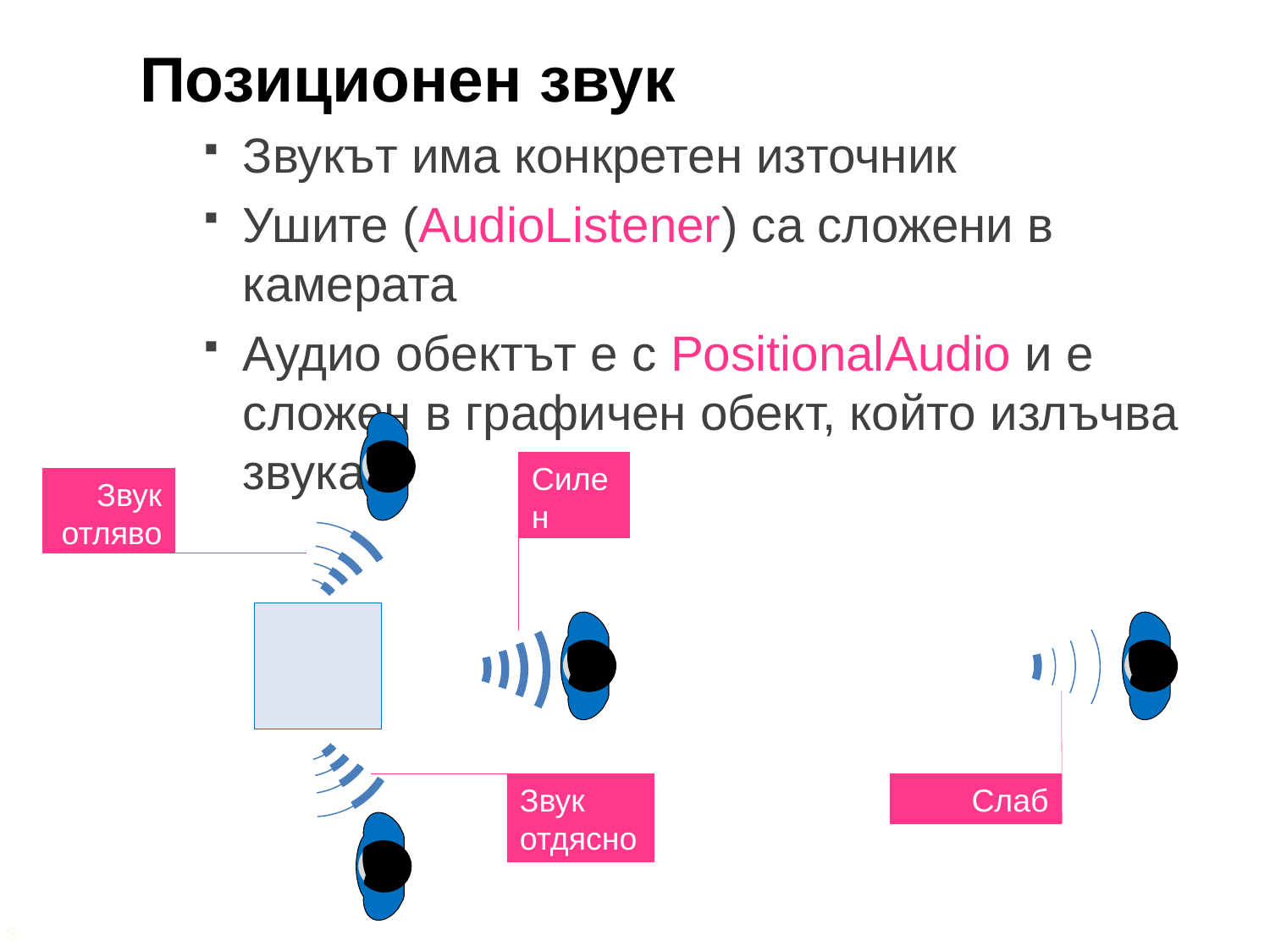

Позиционен звук
Звукът има конкретен източник
Ушите (AudioListener) са сложени в камерата
Аудио обектът е с PositionalAudio и е сложен в графичен обект, който излъчва звука

Силен звук
Звук отляво

Слаб звук
Звук отдясно